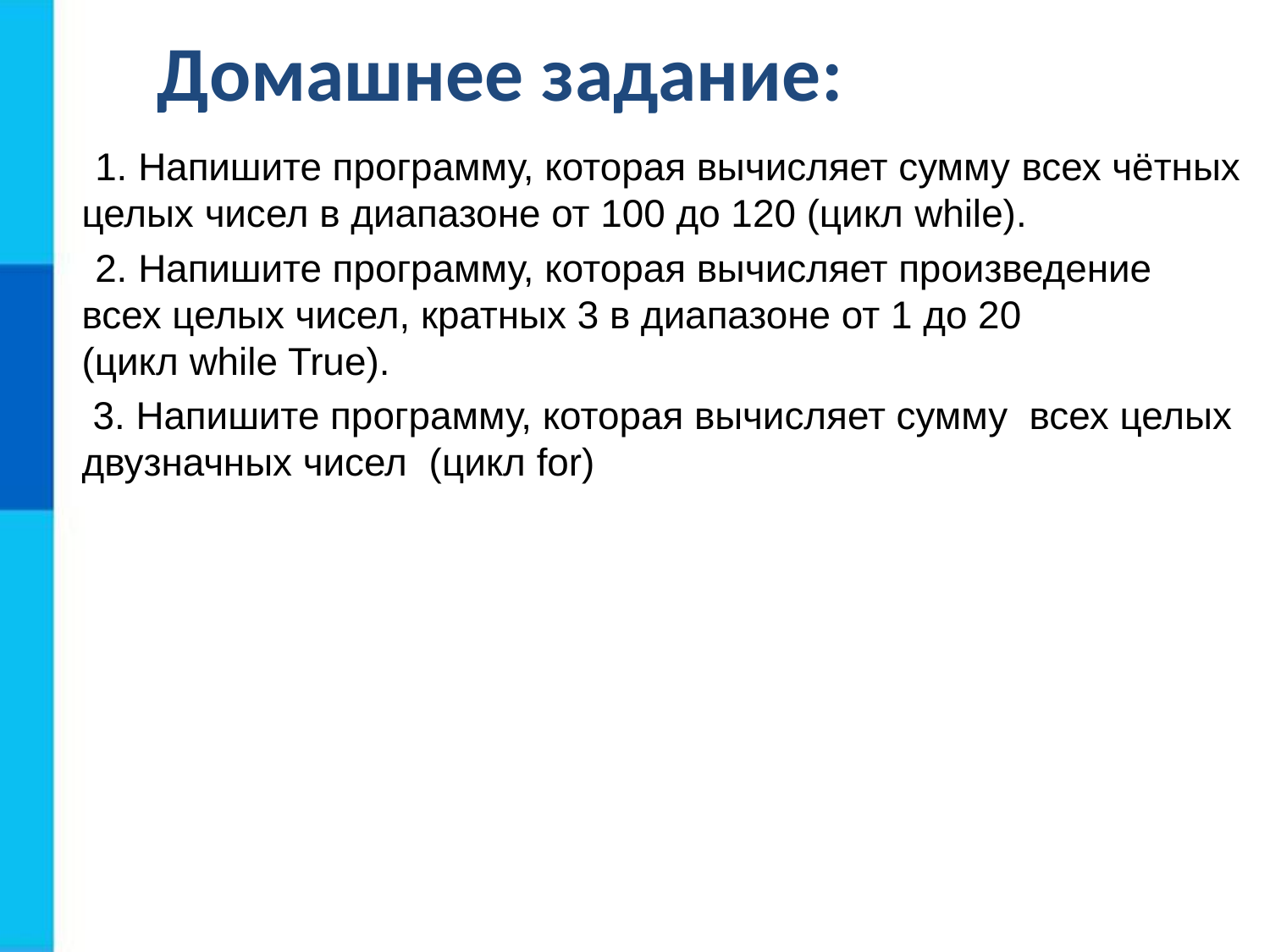

Домашнее задание:
1. Напишите программу, которая вычисляет сумму всех чётных целых чисел в диапазоне от 100 до 120 (цикл while).
2. Напишите программу, которая вычисляет произведение  всех целых чисел, кратных 3 в диапазоне от 1 до 20
(цикл while True).
 3. Напишите программу, которая вычисляет сумму  всех целых двузначных чисел  (цикл for)